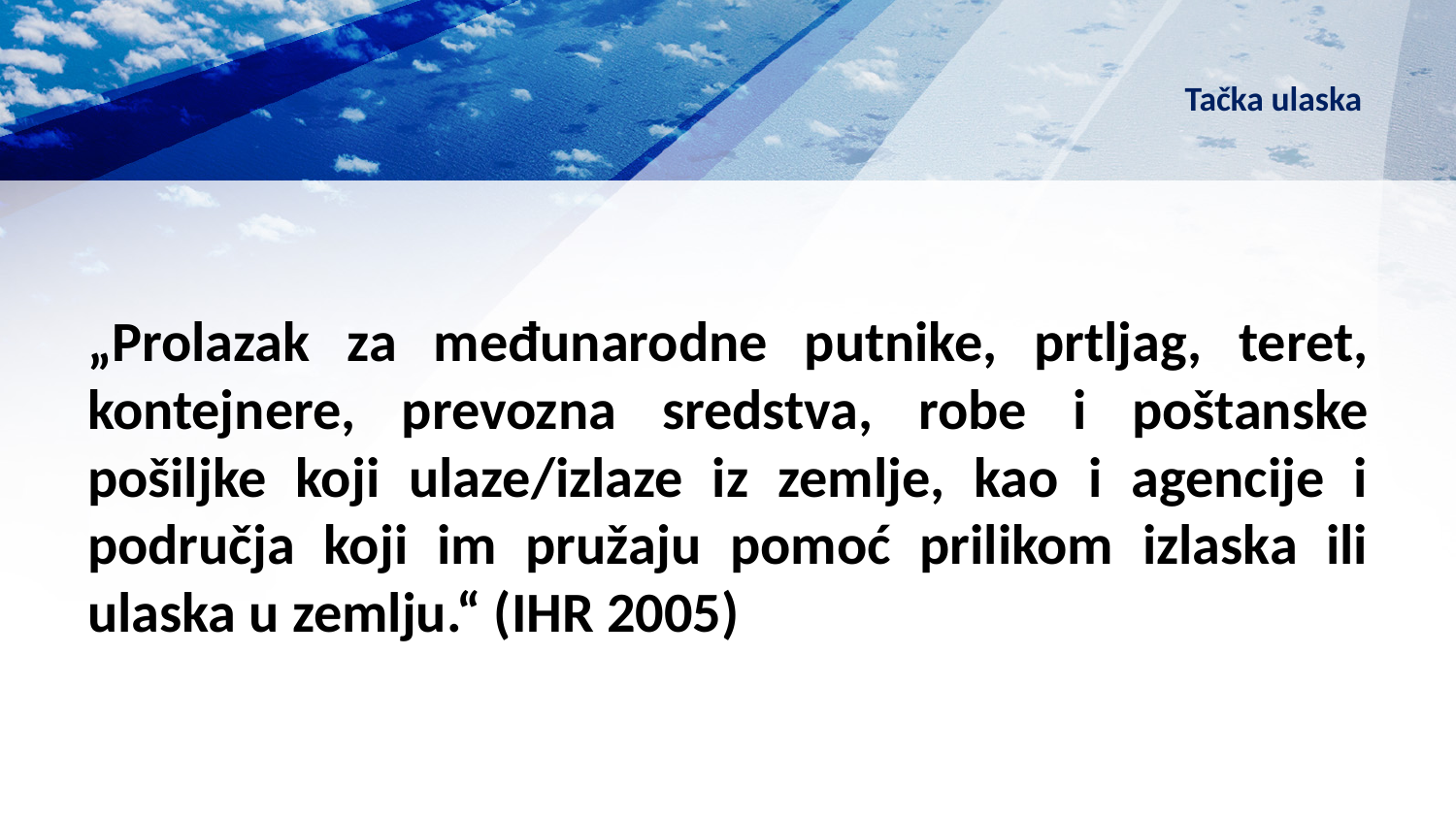

# Tačka ulaska

„Prolazak za međunarodne putnike, prtljag, teret, kontejnere, prevozna sredstva, robe i poštanske pošiljke koji ulaze/izlaze iz zemlje, kao i agencije i područja koji im pružaju pomoć prilikom izlaska ili ulaska u zemlju.“ (IHR 2005)